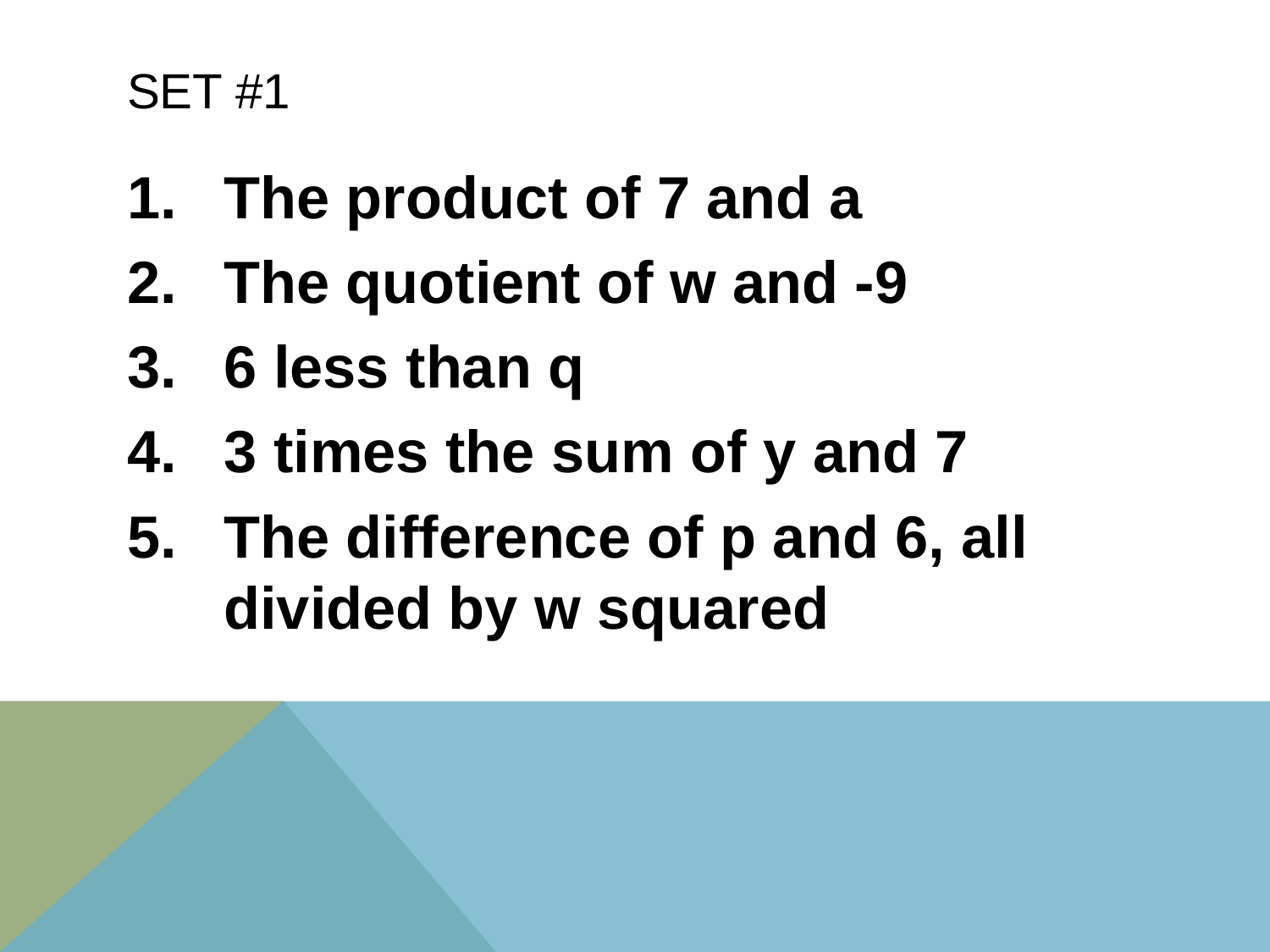

# Set #1
The product of 7 and a
The quotient of w and -9
6 less than q
3 times the sum of y and 7
The difference of p and 6, all  divided by w squared